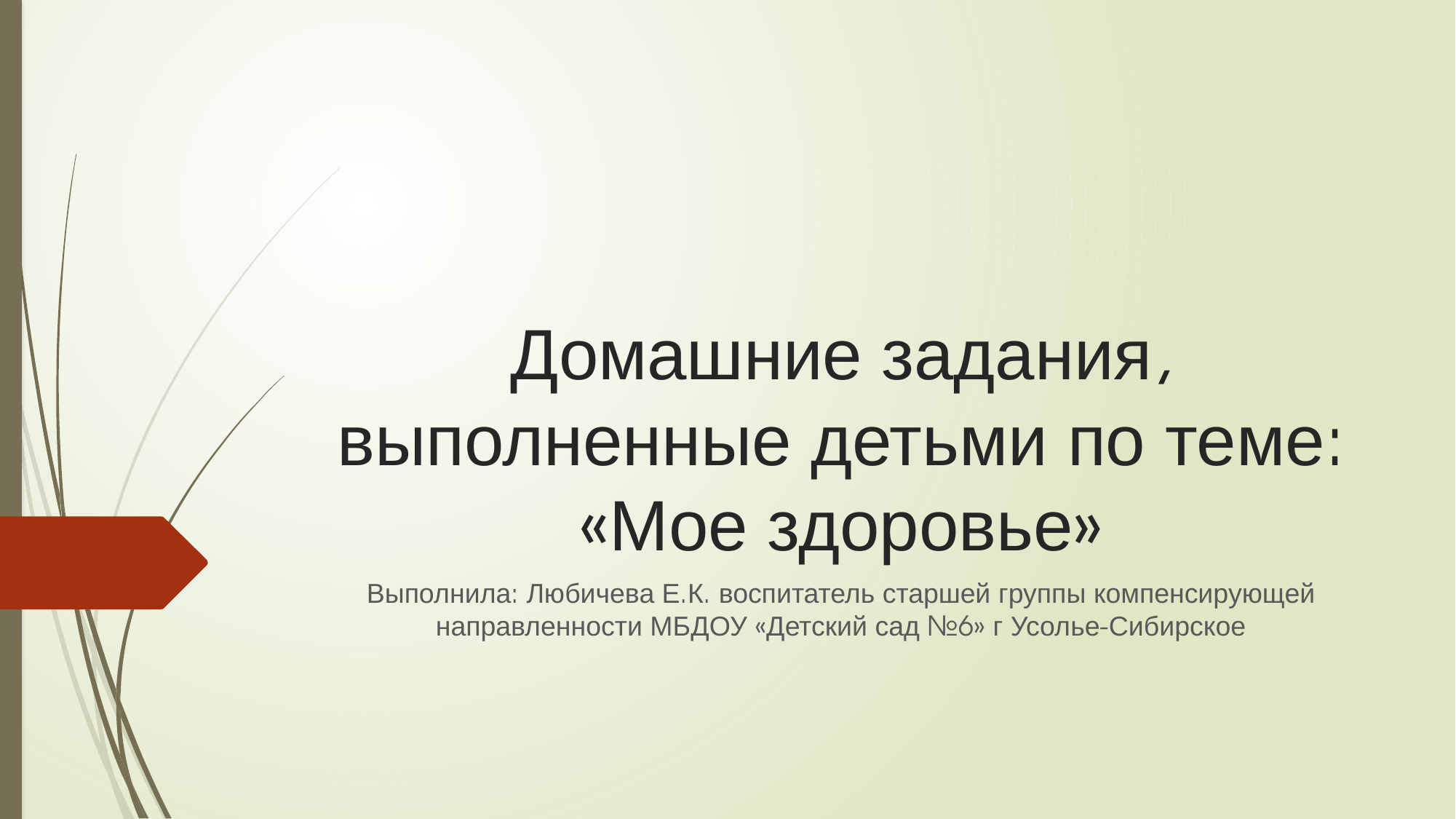

# Домашние задания, выполненные детьми по теме: «Мое здоровье»
Выполнила: Любичева Е.К. воспитатель старшей группы компенсирующей направленности МБДОУ «Детский сад №6» г Усолье-Сибирское